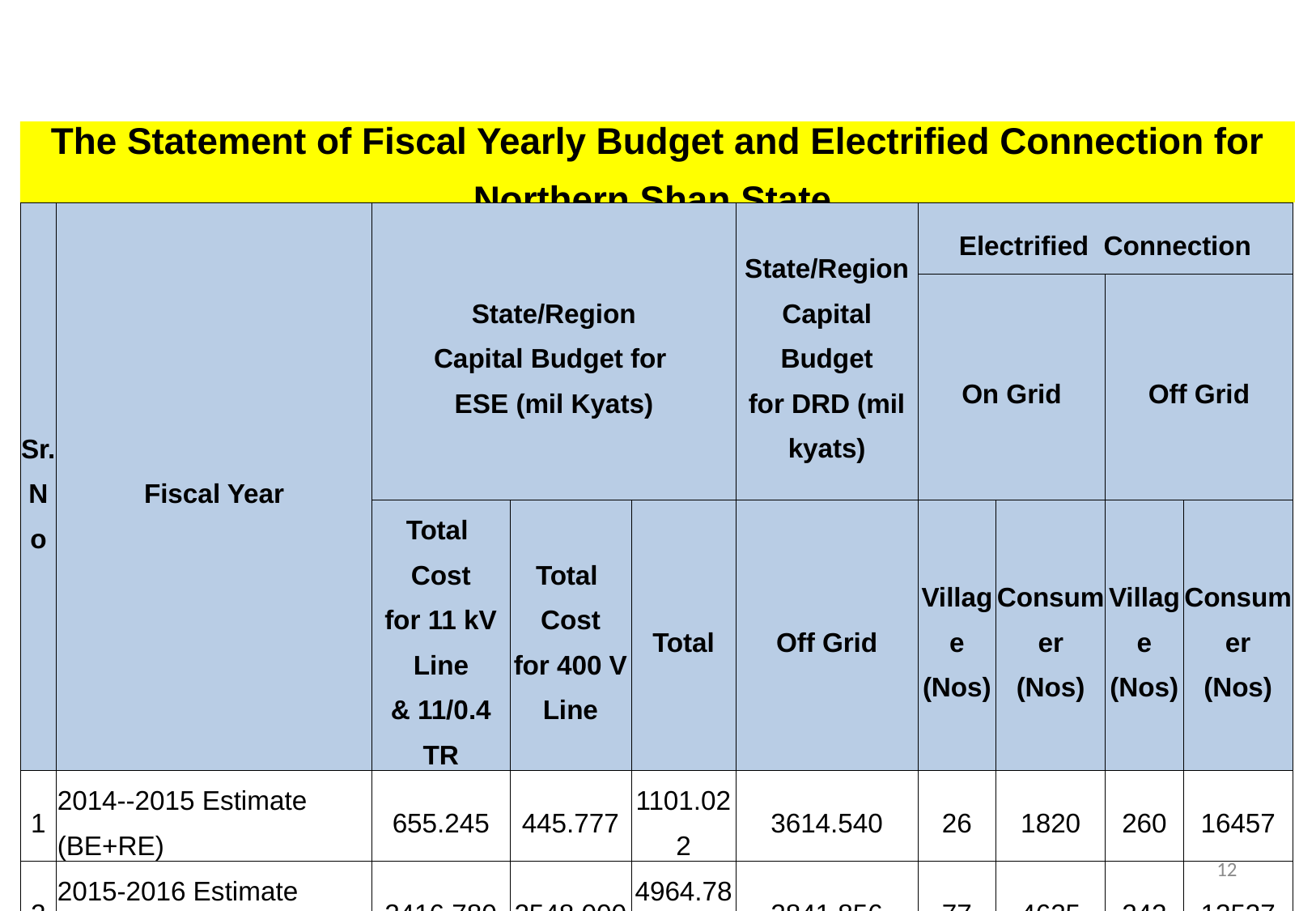

# The Statement of Fiscal Yearly Budget and Electrified Connection for Northern Shan State
| Sr. No | Fiscal Year | State/Region Capital Budget for ESE (mil Kyats) |  |  | State/Region Capital Budget for DRD (mil kyats) | Electrified Connection |  |  |  |
| --- | --- | --- | --- | --- | --- | --- | --- | --- | --- |
|  |  |  |  |  |  | On Grid |  | Off Grid |  |
|  |  | Total Cost for 11 kV Line & 11/0.4 TR | Total Cost for 400 V Line | Total | Off Grid | Village (Nos) | Consumer (Nos) | Village (Nos) | Consumer (Nos) |
| 1 | 2014--2015 Estimate (BE+RE) | 655.245 | 445.777 | 1101.022 | 3614.540 | 26 | 1820 | 260 | 16457 |
| 2 | 2015-2016 Estimate (BE+RE) | 2416.780 | 2548.000 | 4964.780 | 2841.856 | 77 | 4625 | 242 | 13537 |
| 3 | 2016-2017 Budget Estimate (BE) | 3661.230 | 3786.400 | 7447.630 | 6452.400 | 48 | 3120 | 508 | 27617 |
| Grand Total |  | 6733.255 | 6780.177 | 13513.432 | 12908.796 | 151 | 9565 | 1020 | 57611 |
12